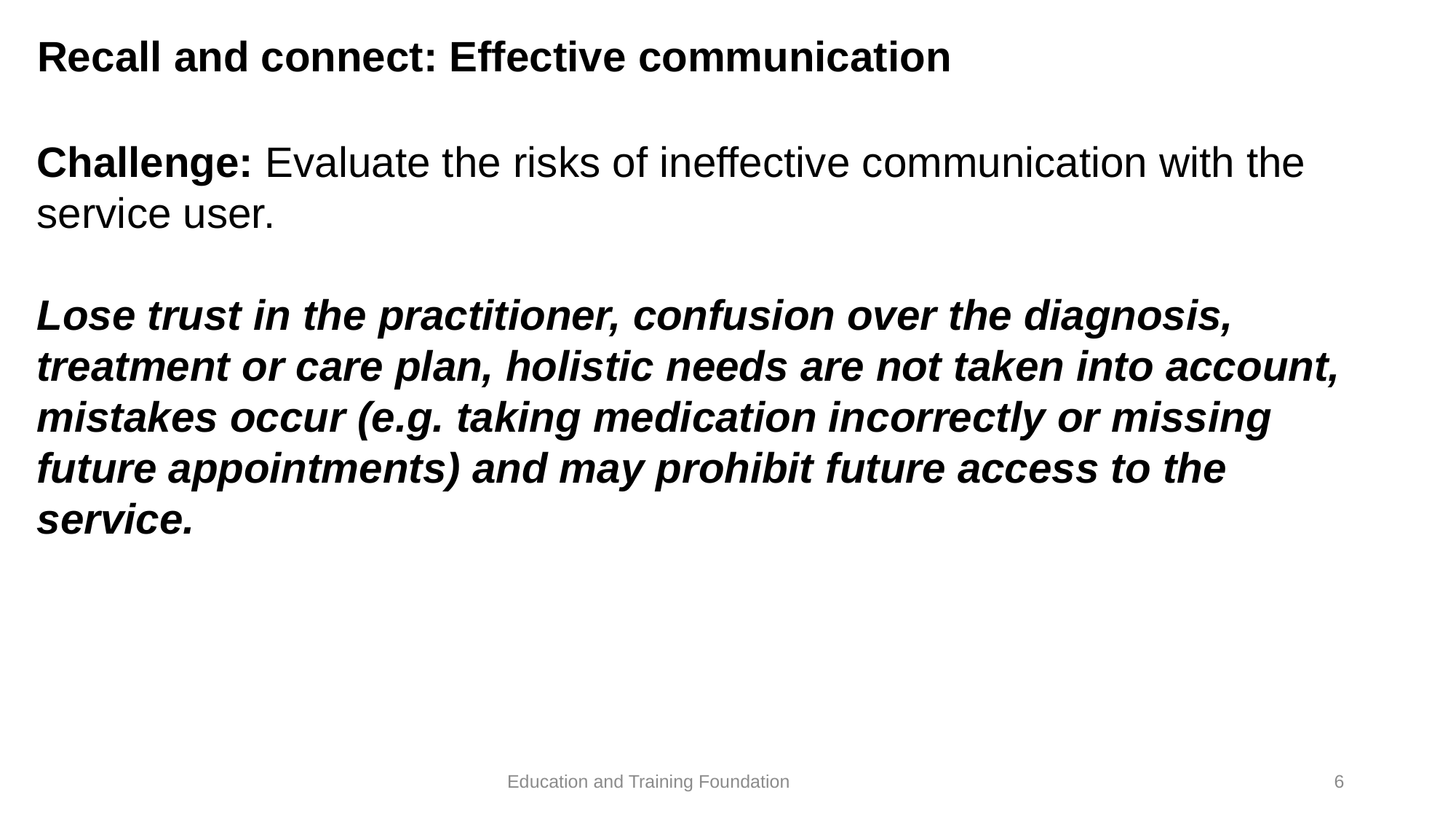

# Recall and connect: Effective communication
Challenge: Evaluate the risks of ineffective communication with the service user.

Lose trust in the practitioner, confusion over the diagnosis, treatment or care plan, holistic needs are not taken into account, mistakes occur (e.g. taking medication incorrectly or missing future appointments) and may prohibit future access to the service.

6
Education and Training Foundation